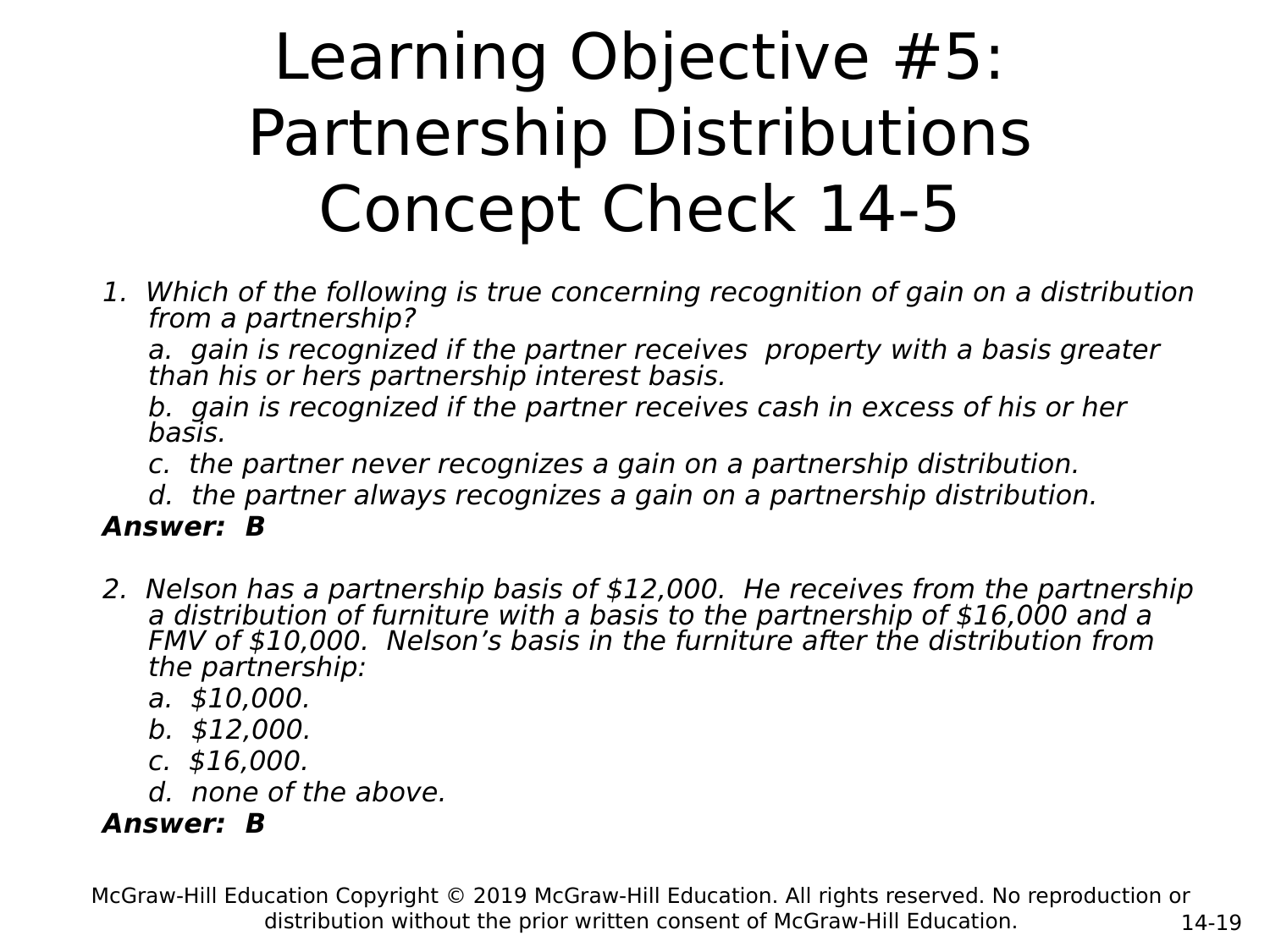

# Learning Objective #5: Partnership Distributions Concept Check 14-5
1.  Which of the following is true concerning recognition of gain on a distribution from a partnership?
	a.  gain is recognized if the partner receives  property with a basis greater than his or hers partnership interest basis.
	b.  gain is recognized if the partner receives cash in excess of his or her basis.
	c.  the partner never recognizes a gain on a partnership distribution.
	d.  the partner always recognizes a gain on a partnership distribution.
Answer:  B

2.  Nelson has a partnership basis of $12,000.  He receives from the partnership a distribution of furniture with a basis to the partnership of $16,000 and a FMV of $10,000.  Nelson’s basis in the furniture after the distribution from the partnership:
	a.  $10,000.
	b.  $12,000.
	c.  $16,000.
	d.  none of the above.
Answer:  B
McGraw-Hill Education Copyright © 2019 McGraw-Hill Education. All rights reserved. No reproduction or distribution without the prior written consent of McGraw-Hill Education.
14-19